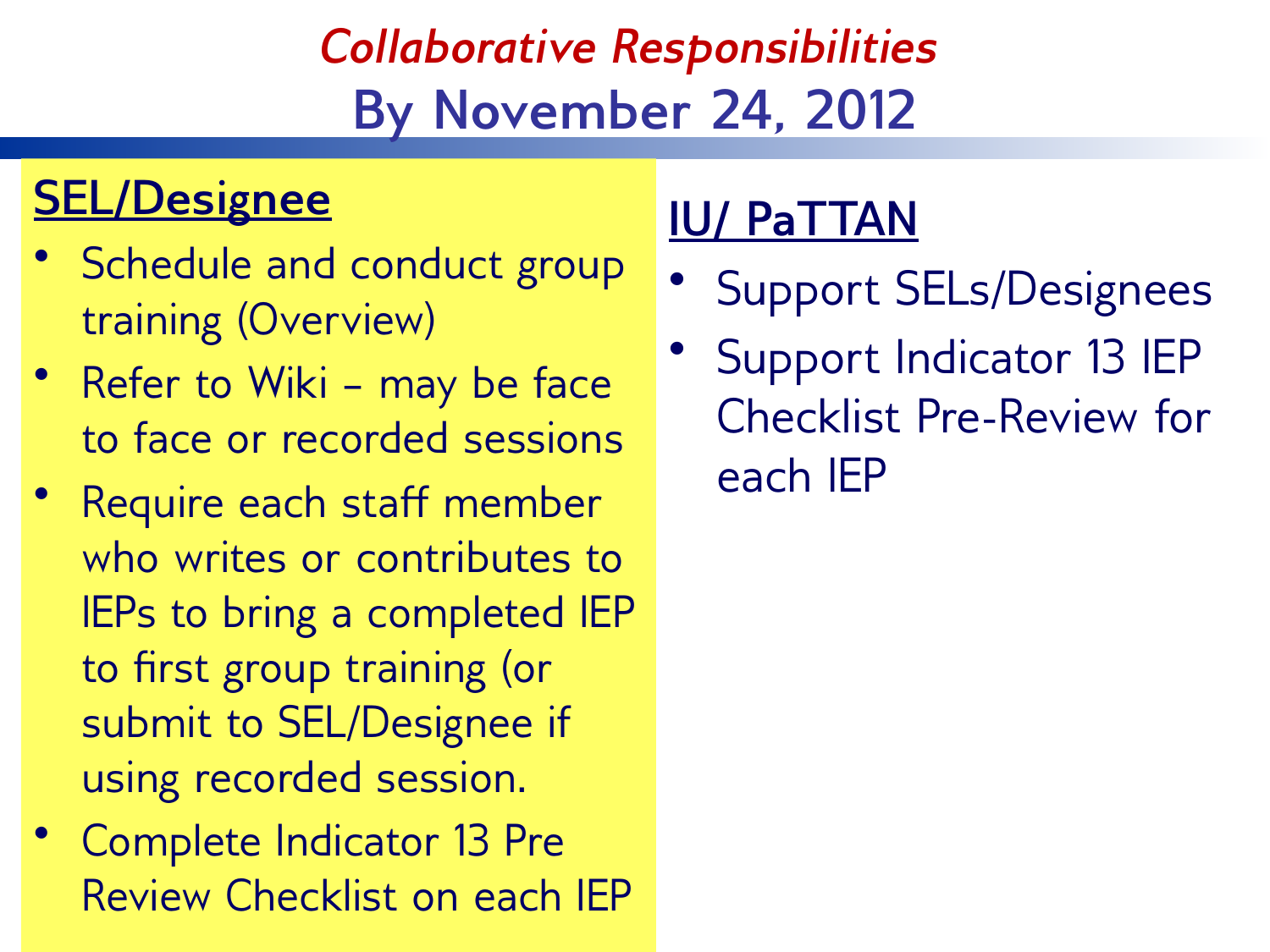

# Collaborative Responsibilities By November 24, 2012
SEL/Designee
Schedule and conduct group training (Overview)
Refer to Wiki – may be face to face or recorded sessions
Require each staff member who writes or contributes to IEPs to bring a completed IEP to first group training (or submit to SEL/Designee if using recorded session.
Complete Indicator 13 Pre Review Checklist on each IEP

IU/ PaTTAN
Support SELs/Designees
Support Indicator 13 IEP Checklist Pre-Review for each IEP